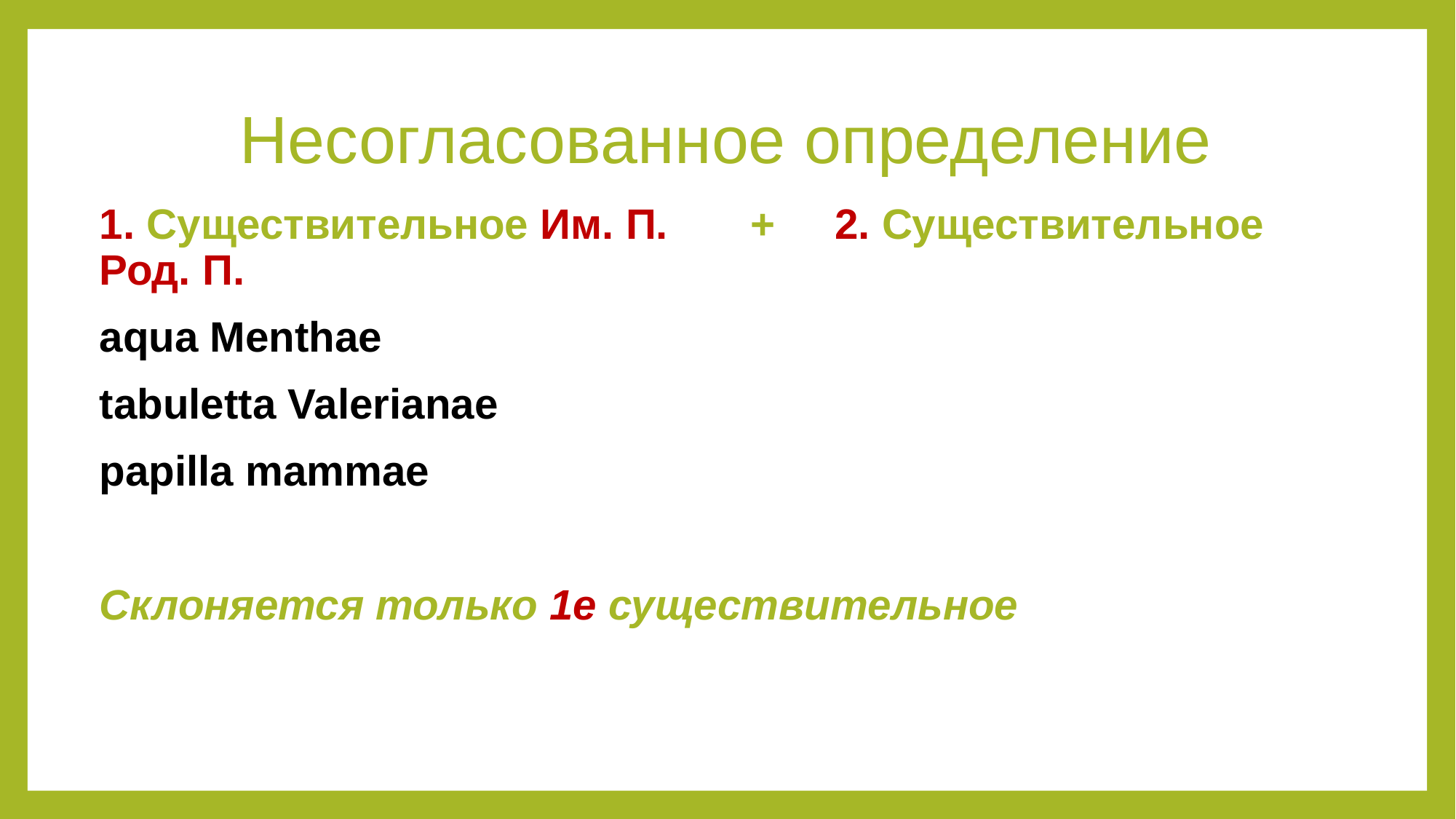

# Несогласованное определение
1. Существительное Им. П.       +     2. Существительное Род. П.
aqua Menthae
tabuletta Valerianae
papilla mammae

Склоняется только 1е существительное